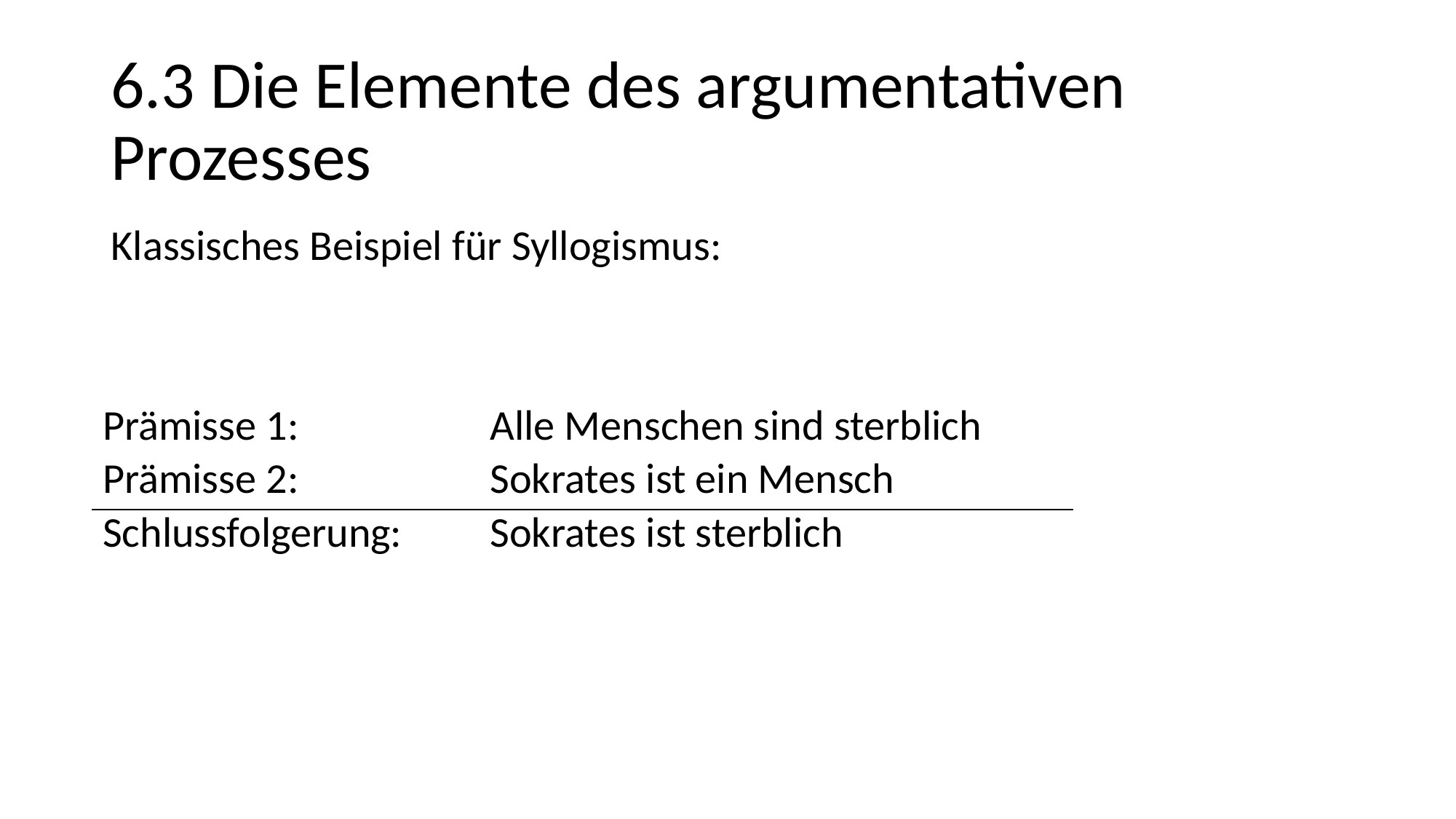

# 6.3 Die Elemente des argumentativen Prozesses
Klassisches Beispiel für Syllogismus:

| Prämisse 1: | Alle Menschen sind sterblich |
| --- | --- |
| Prämisse 2: | Sokrates ist ein Mensch |
| Schlussfolgerung: | Sokrates ist sterblich |